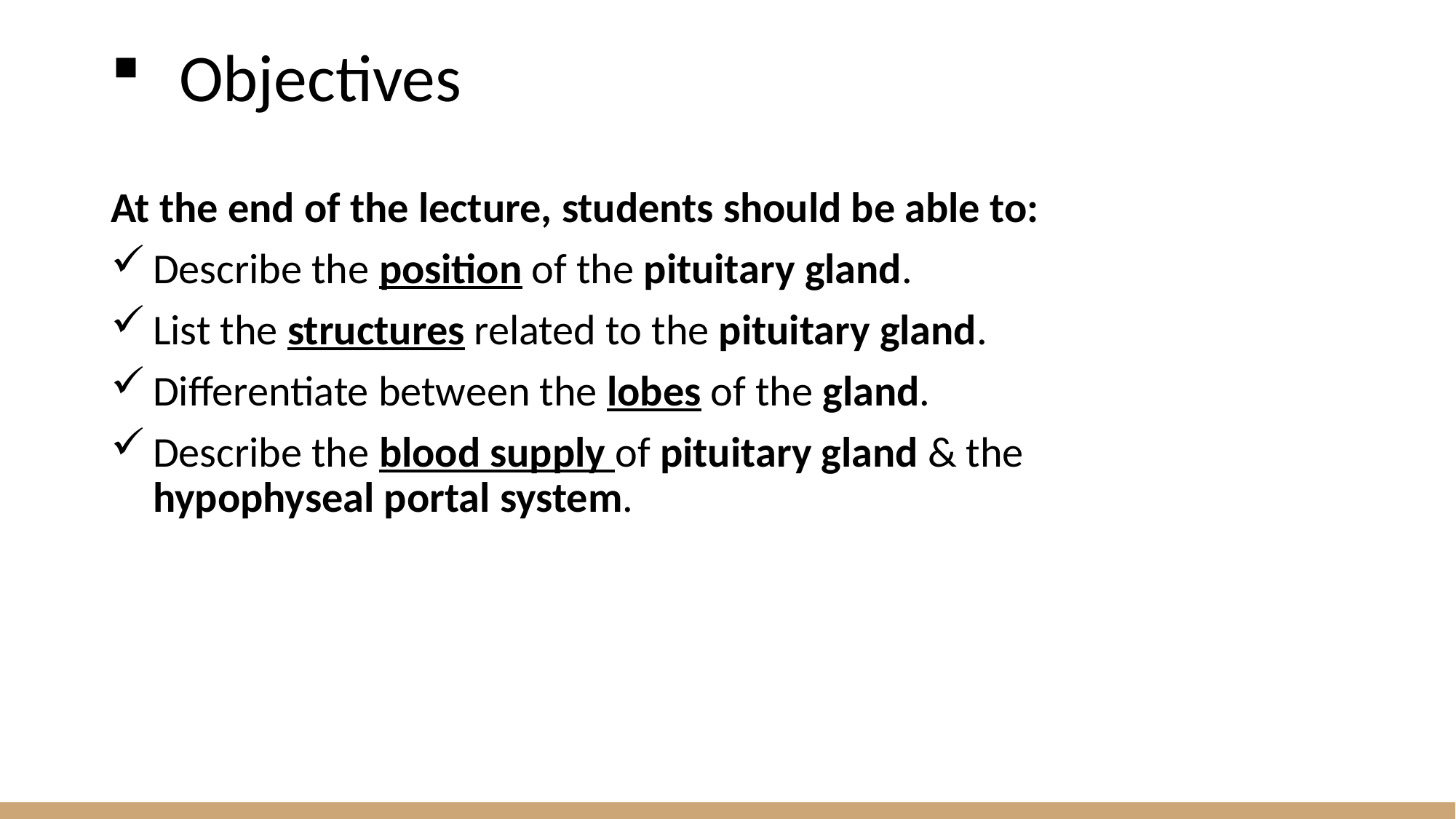

# Objectives
At the end of the lecture, students should be able to:
Describe the position of the pituitary gland.
List the structures related to the pituitary gland.
Differentiate between the lobes of the gland.
Describe the blood supply of pituitary gland & the hypophyseal portal system.